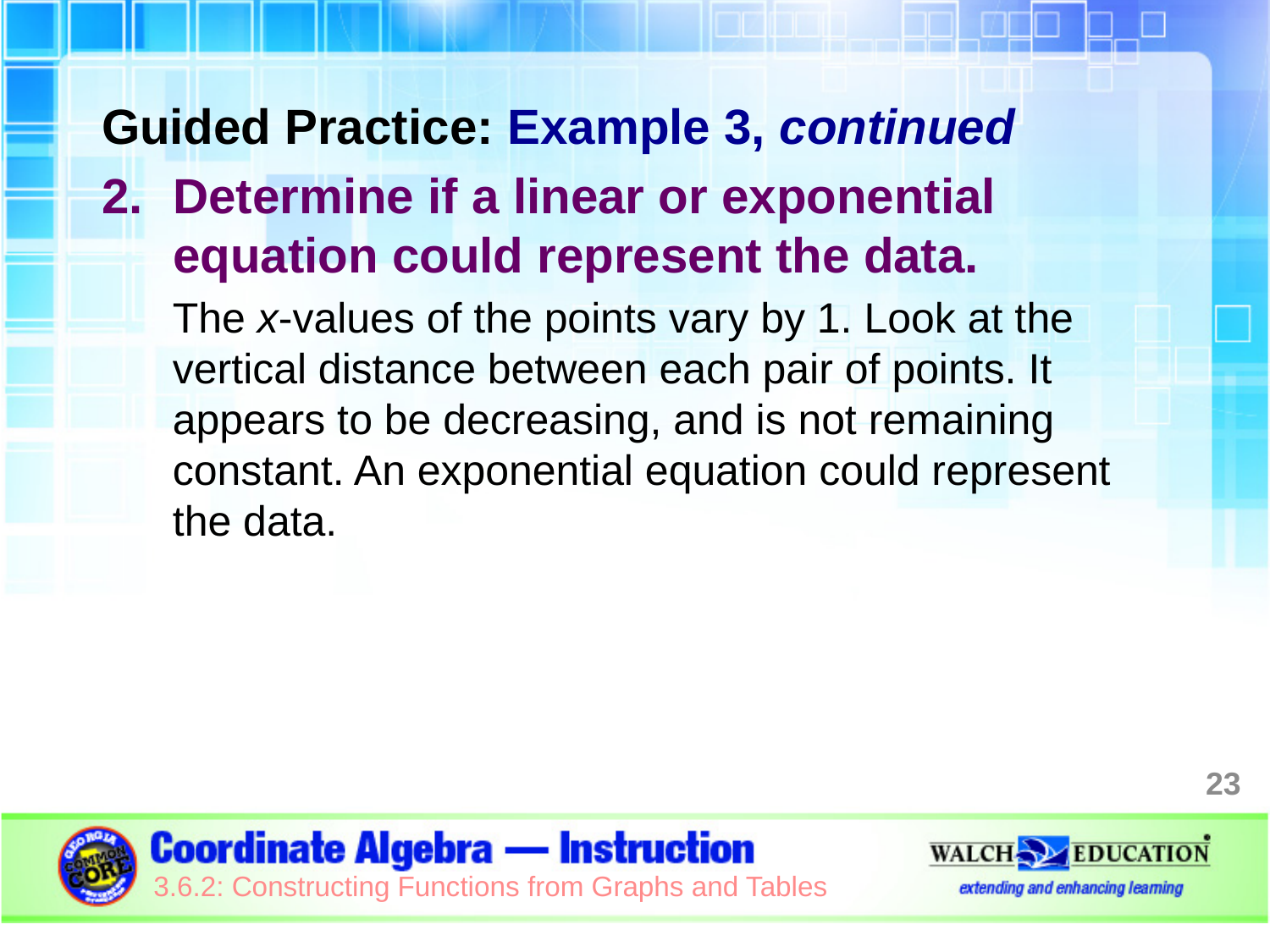

Guided Practice: Example 3, continued
Determine if a linear or exponential equation could represent the data.
The x-values of the points vary by 1. Look at the vertical distance between each pair of points. It appears to be decreasing, and is not remaining constant. An exponential equation could represent the data.
23
3.6.2: Constructing Functions from Graphs and Tables